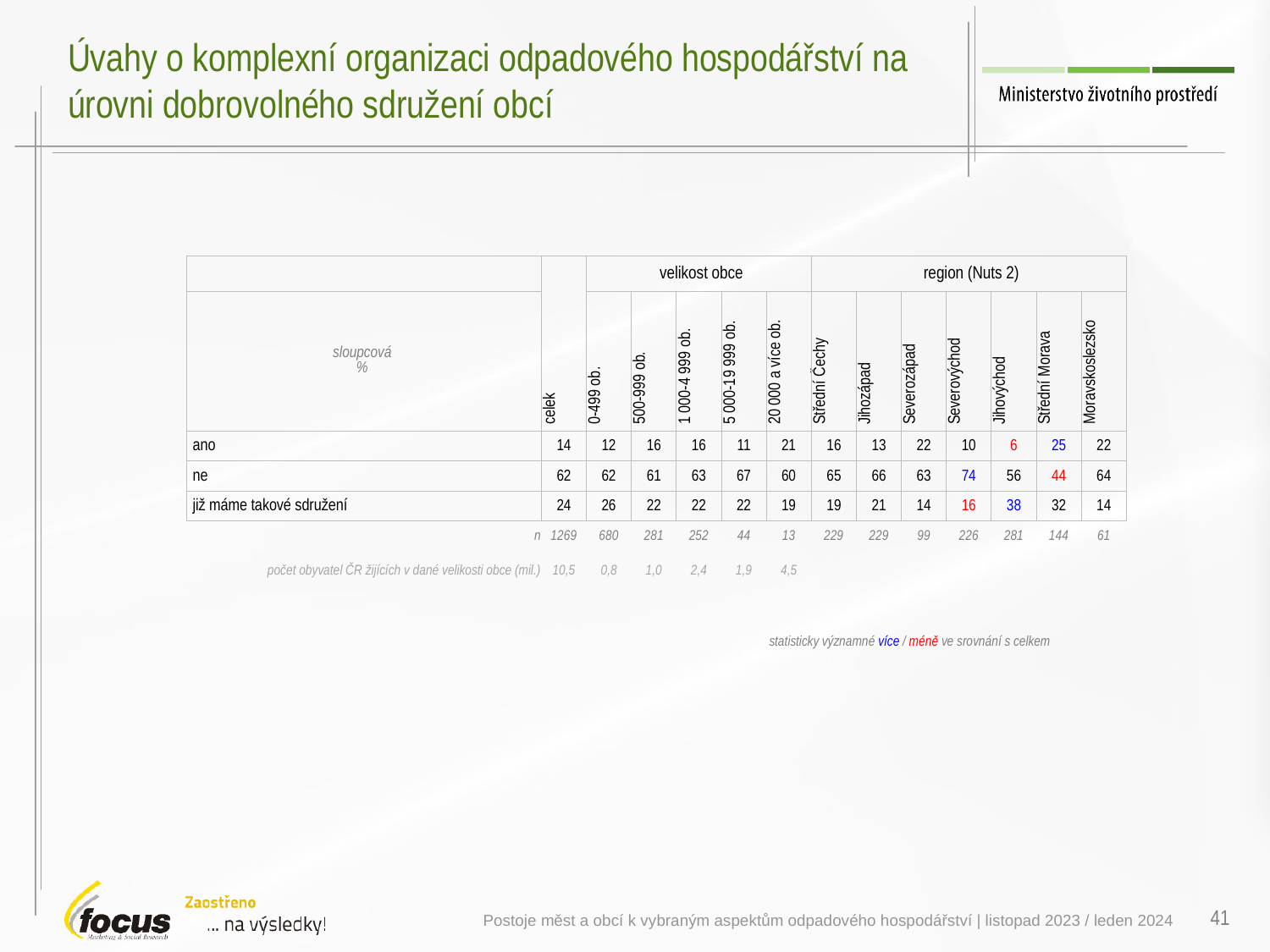

# Úvahy o komplexní organizaci odpadového hospodářství na úrovni dobrovolného sdružení obcí
|  | celek | velikost obce |  |  |  |  | region (Nuts 2) |  |  |  |  |  |  |
| --- | --- | --- | --- | --- | --- | --- | --- | --- | --- | --- | --- | --- | --- |
| sloupcová % | celek | 0-499 ob. | 500-999 ob. | 1 000-4 999 ob. | 5 000-19 999 ob. | 20 000 a více ob. | Střední Čechy | Jihozápad | Severozápad | Severovýchod | Jihovýchod | Střední Morava | Moravskoslezsko |
| ano | 14 | 12 | 16 | 16 | 11 | 21 | 16 | 13 | 22 | 10 | 6 | 25 | 22 |
| ne | 62 | 62 | 61 | 63 | 67 | 60 | 65 | 66 | 63 | 74 | 56 | 44 | 64 |
| již máme takové sdružení | 24 | 26 | 22 | 22 | 22 | 19 | 19 | 21 | 14 | 16 | 38 | 32 | 14 |
| n | 1269 | 680 | 281 | 252 | 44 | 13 | 229 | 229 | 99 | 226 | 281 | 144 | 61 |
| počet obyvatel ČR žijících v dané velikosti obce (mil.) | 10,5 | 0,8 | 1,0 | 2,4 | 1,9 | 4,5 |  |  |  |  |  |  |  |
statisticky významné více / méně ve srovnání s celkem